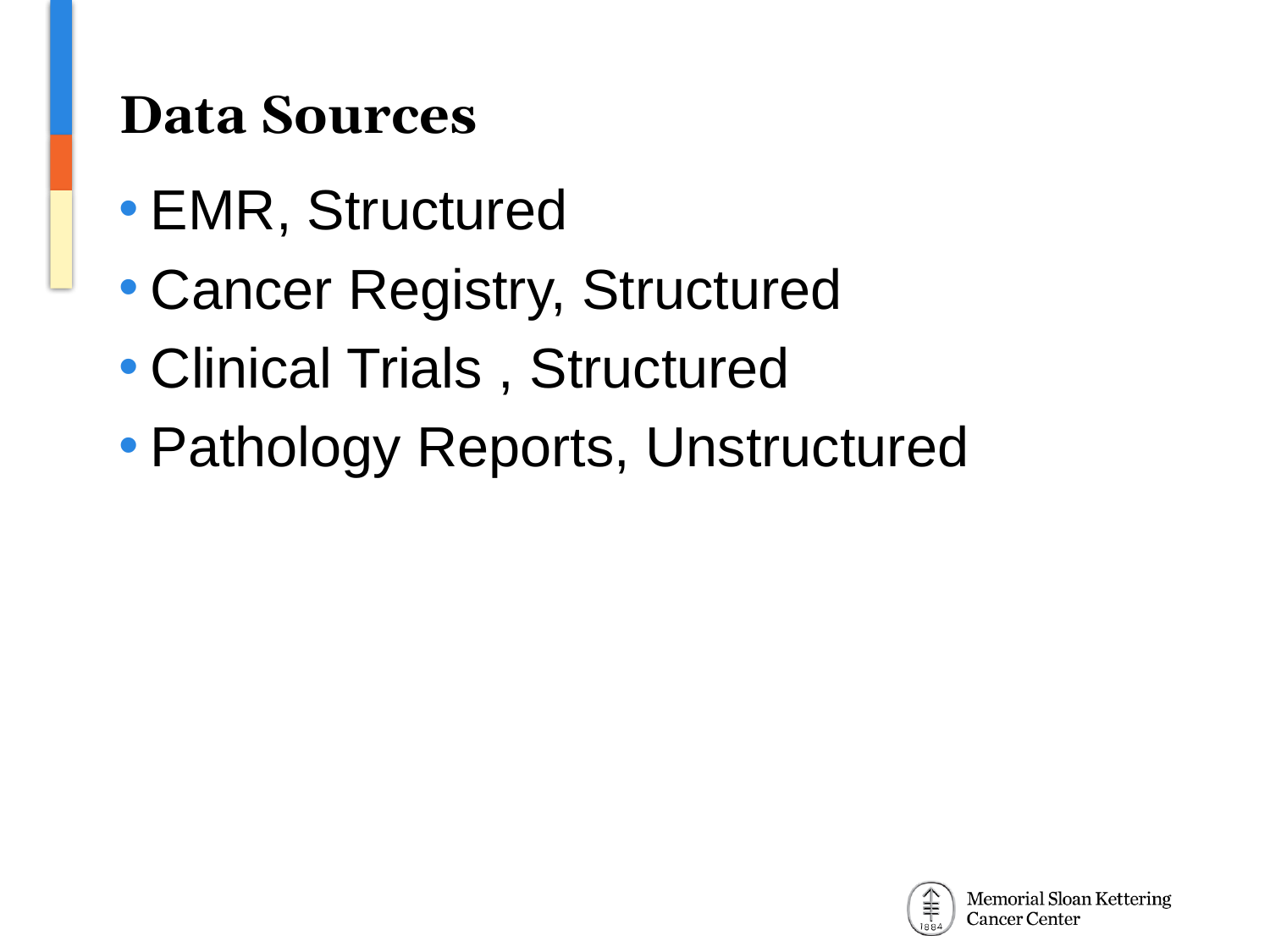

# Data Sources
EMR, Structured
Cancer Registry, Structured
Clinical Trials , Structured
Pathology Reports, Unstructured